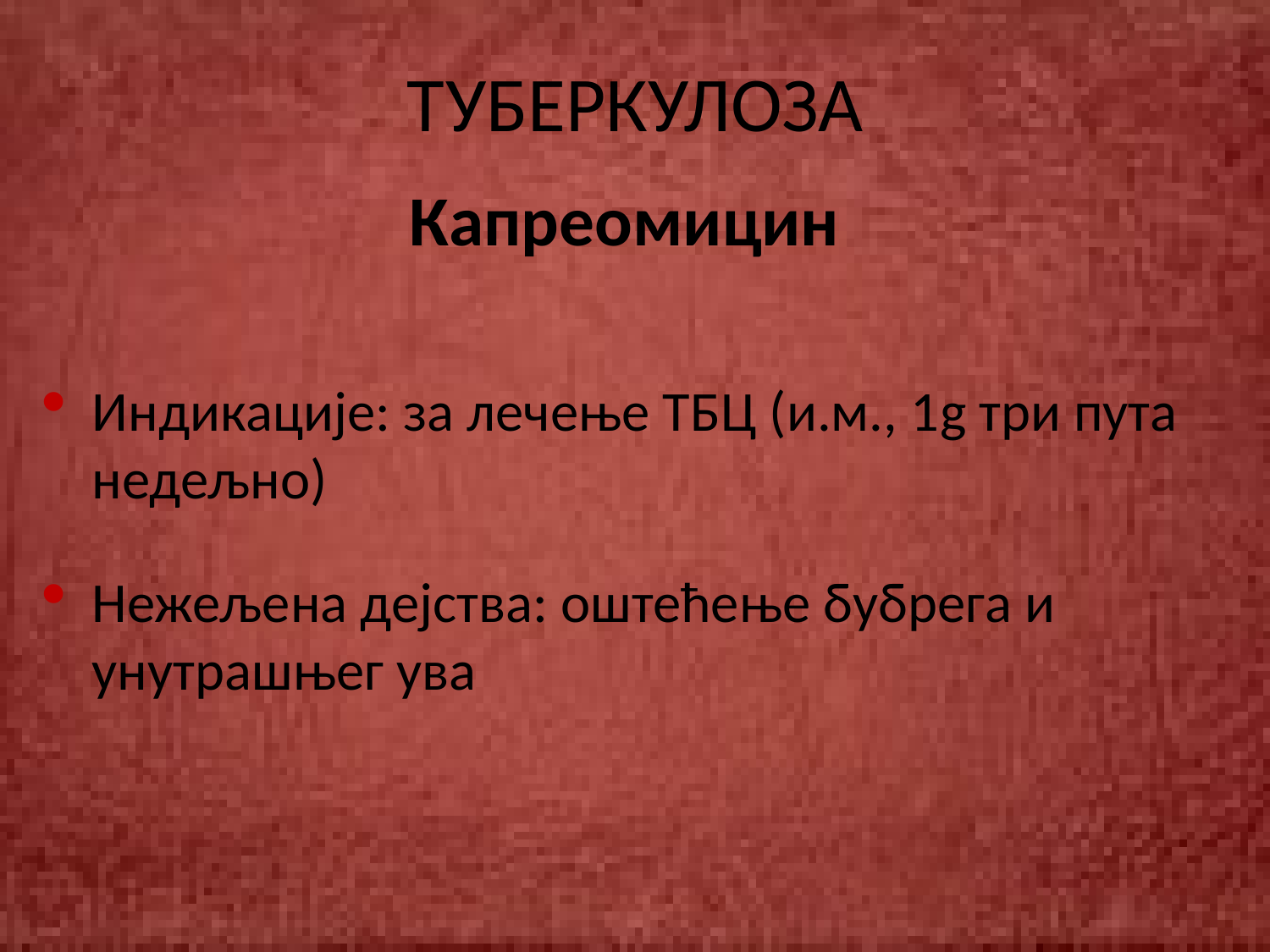

# ТУБЕРКУЛОЗА
                       Капреомицин

Индикације: за лечење ТБЦ (и.м., 1g три пута недељно)

Нежељена дејства: оштећење бубрега и унутрашњег ува